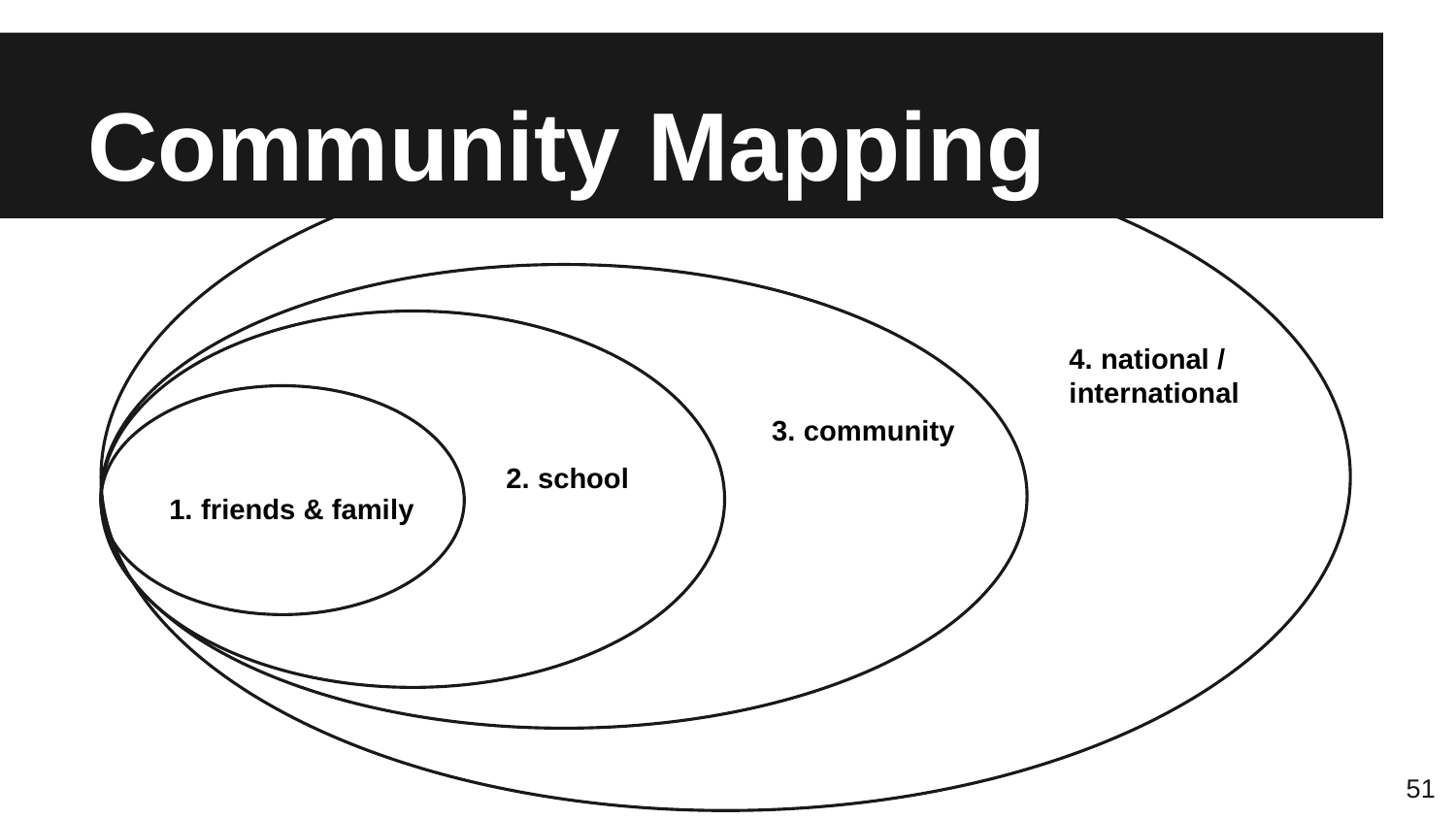

# Community Mapping

4. national / international

3. community
2. school
1. friends & family
51